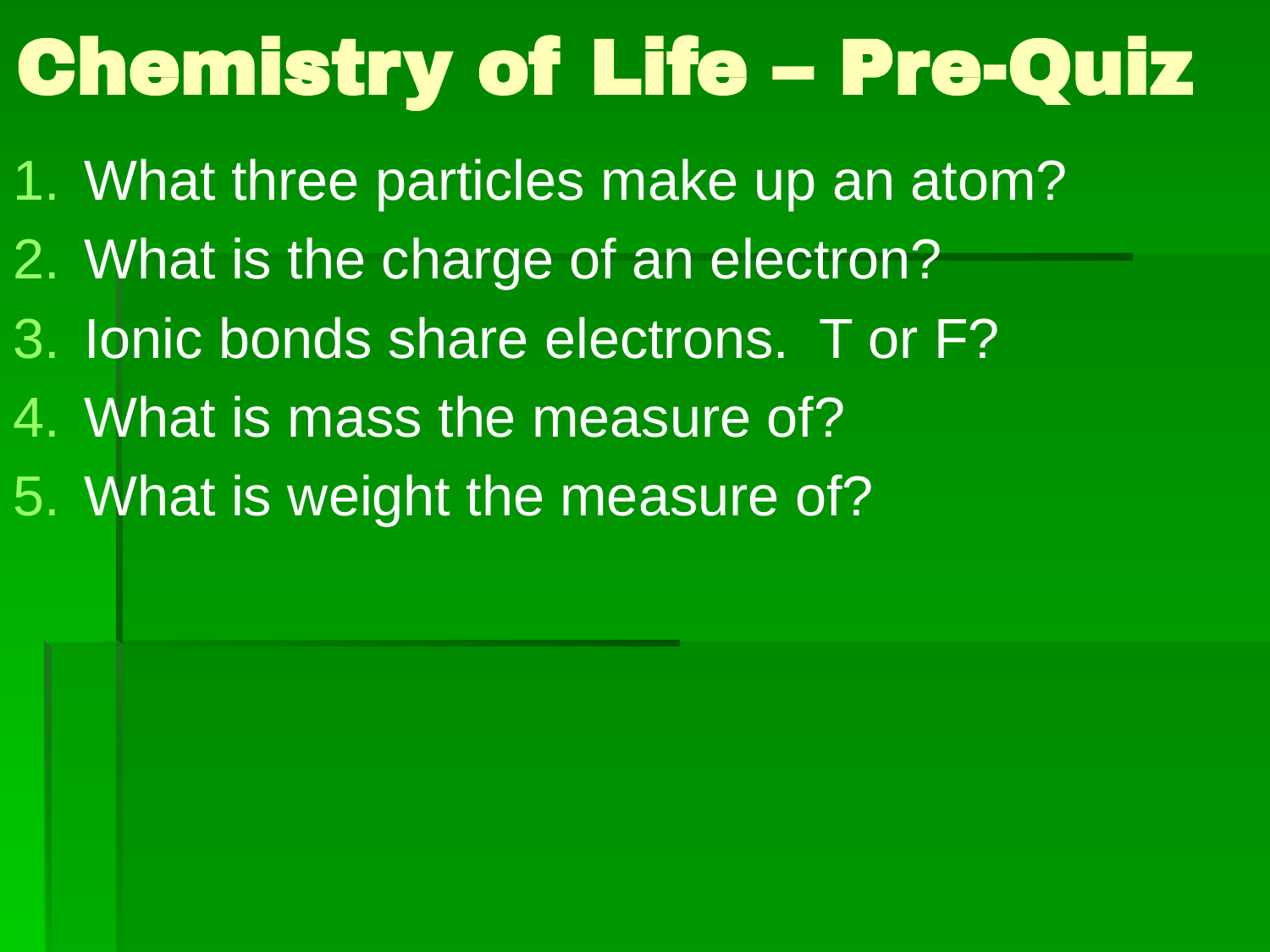

# Chemistry of Life – Pre-Quiz
What three particles make up an atom?
What is the charge of an electron?
Ionic bonds share electrons.  T or F?
What is mass the measure of?
What is weight the measure of?